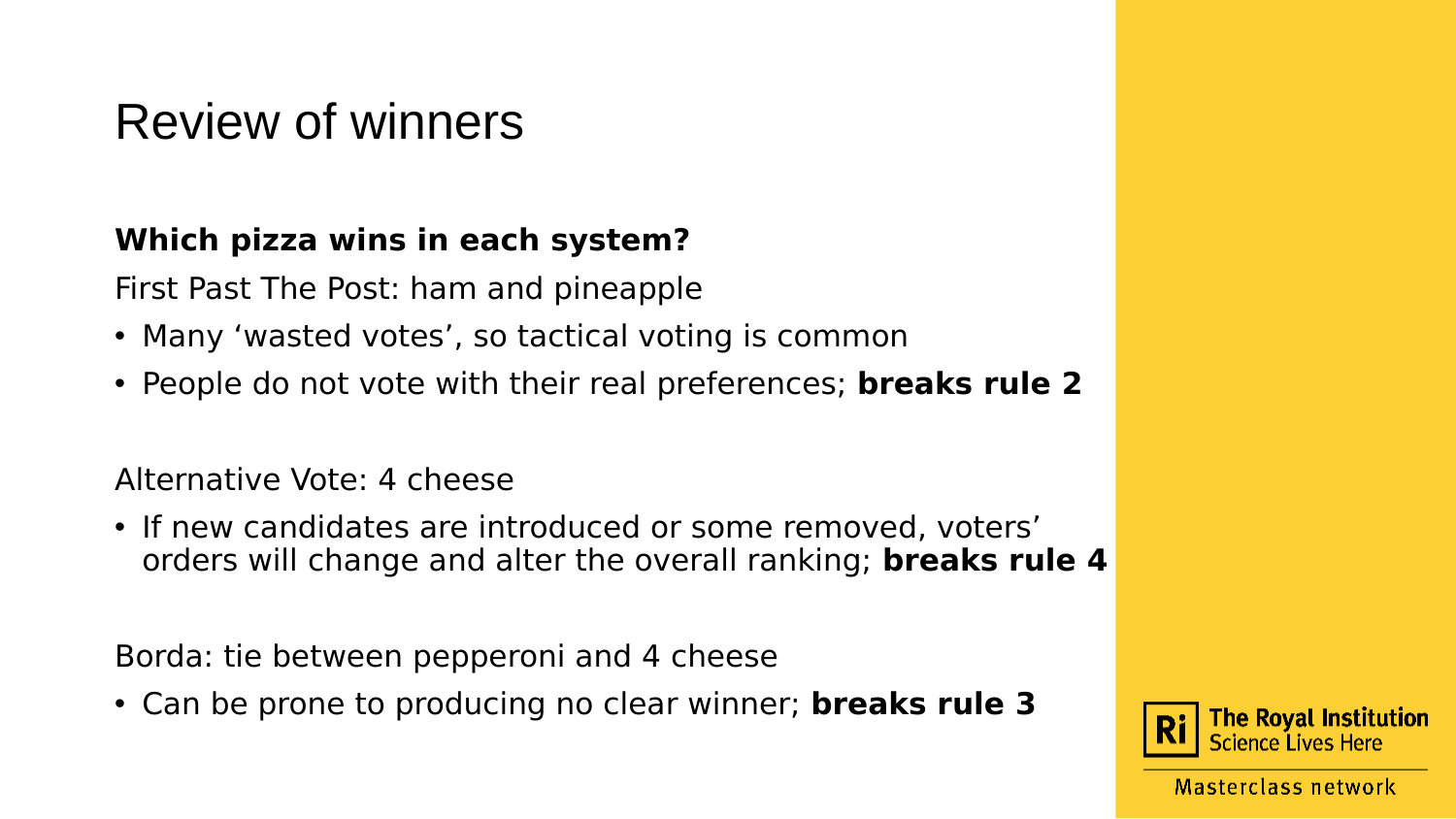

# Review of winners
Which pizza wins in each system?
First Past The Post: ham and pineapple
Many ‘wasted votes’, so tactical voting is common
People do not vote with their real preferences; breaks rule 2

Alternative Vote: 4 cheese
If new candidates are introduced or some removed, voters’ orders will change and alter the overall ranking; breaks rule 4

Borda: tie between pepperoni and 4 cheese
Can be prone to producing no clear winner; breaks rule 3